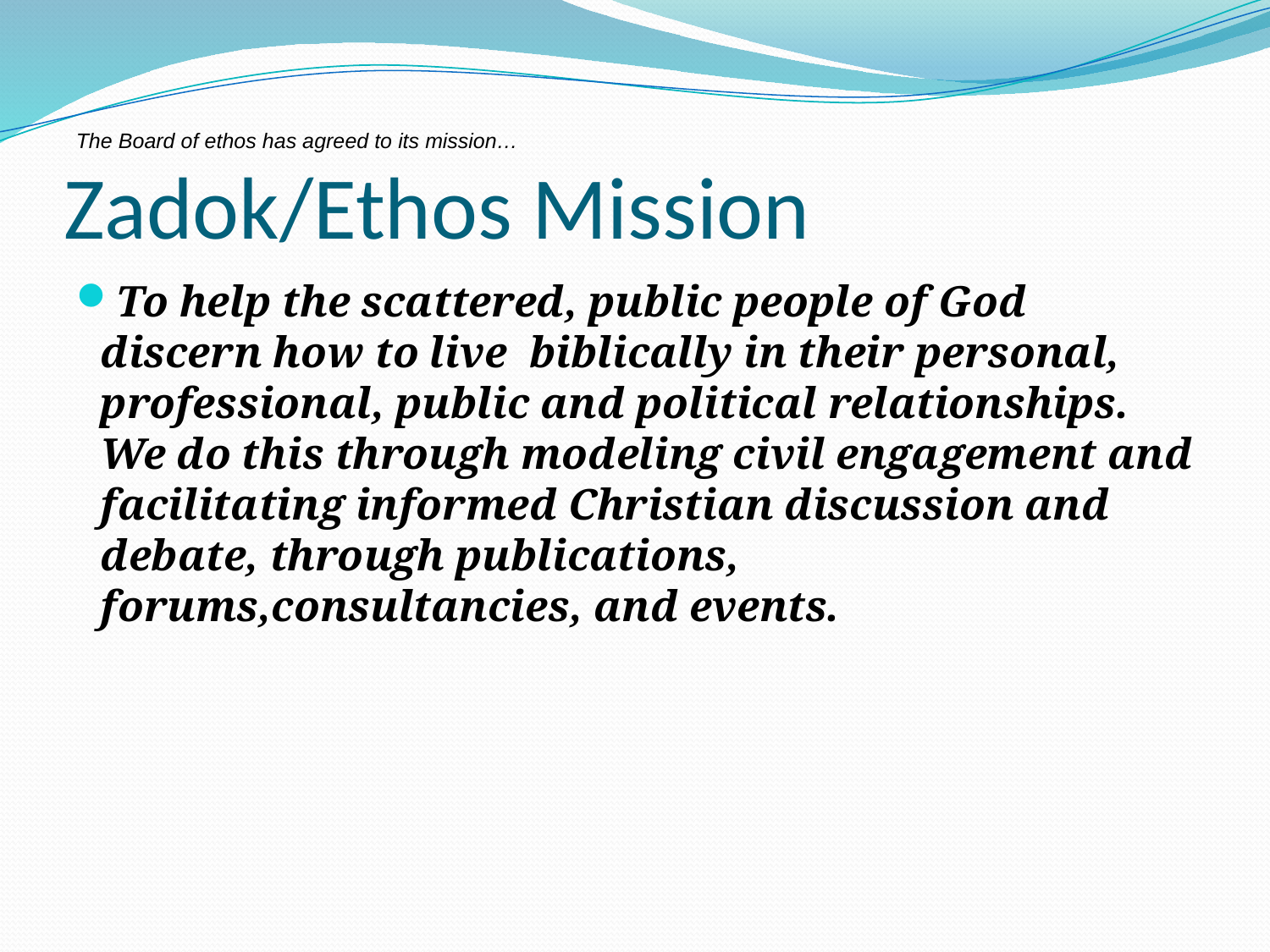

# Zadok/Ethos Mission
The Board of ethos has agreed to its mission…
To help the scattered, public people of God discern how to live  biblically in their personal, professional, public and political relationships. We do this through modeling civil engagement and facilitating informed Christian discussion and debate, through publications, forums,consultancies, and events.